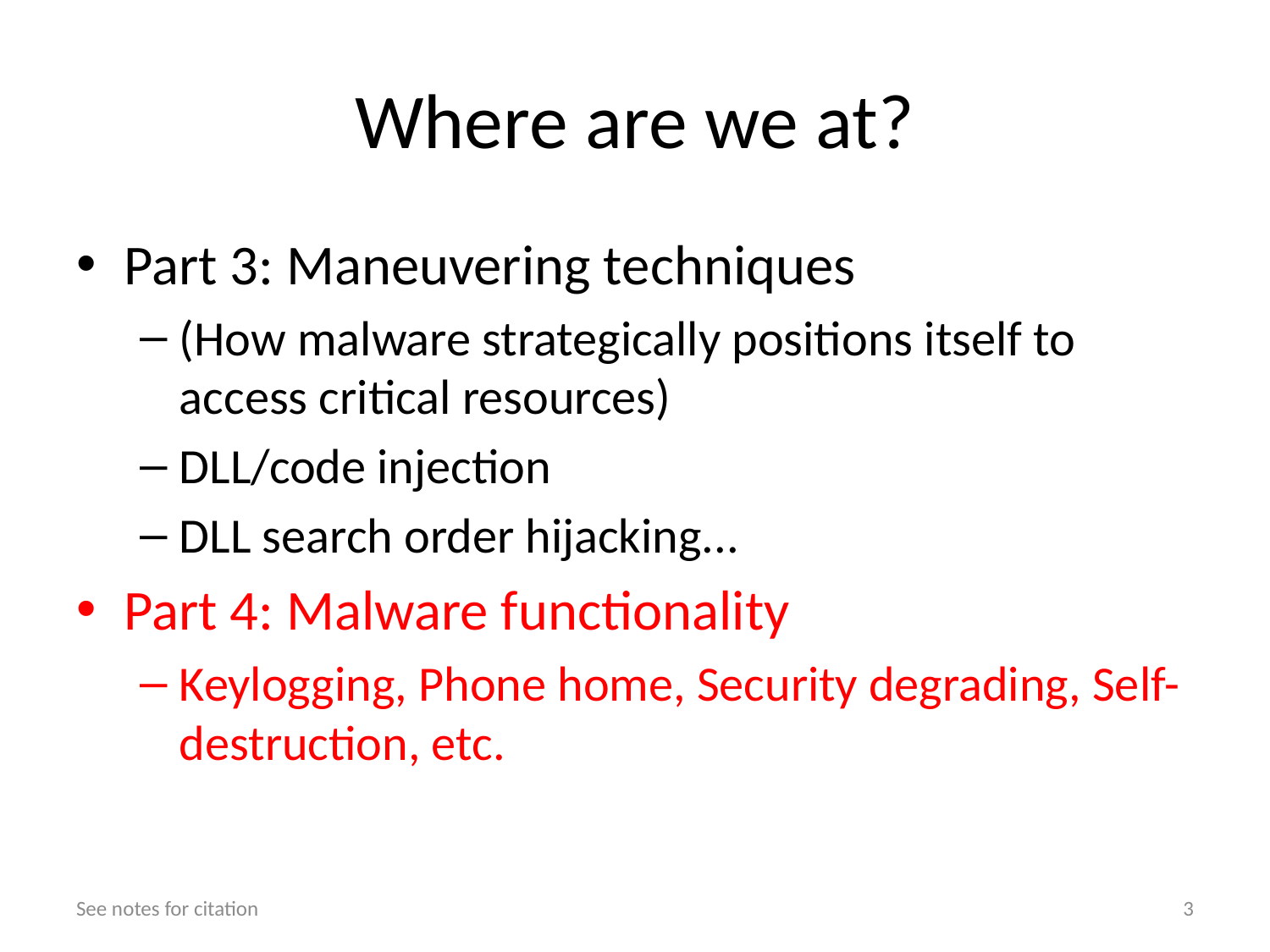

# Where are we at?
Part 3: Maneuvering techniques
(How malware strategically positions itself to access critical resources)
DLL/code injection
DLL search order hijacking...
Part 4: Malware functionality
Keylogging, Phone home, Security degrading, Self-destruction, etc.

See notes for citation
3